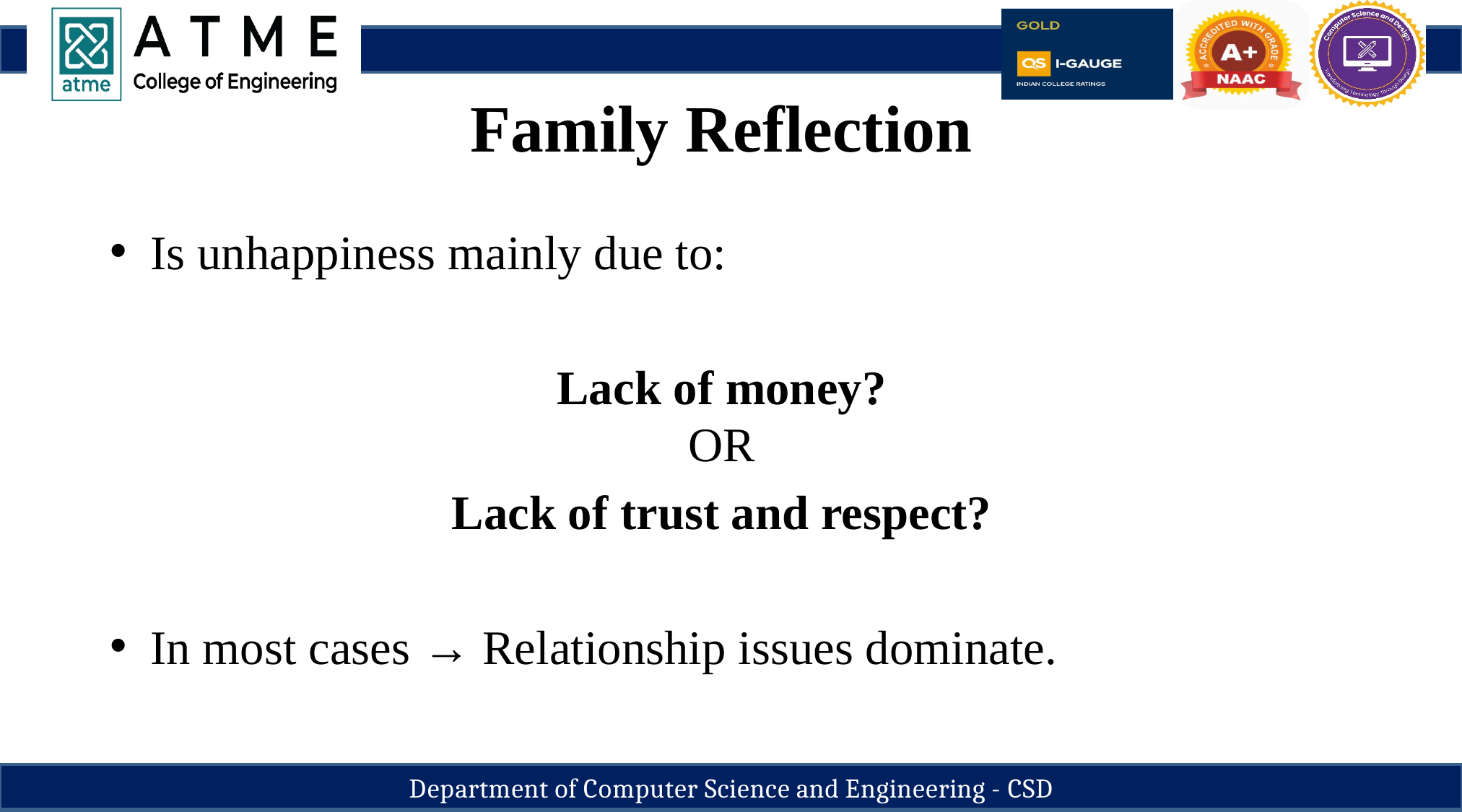

27
Family Reflection
Is unhappiness mainly due to:

Lack of money?
OR
Lack of trust and respect?

In most cases → Relationship issues dominate.

Department of Computer Science and Engineering - CSD